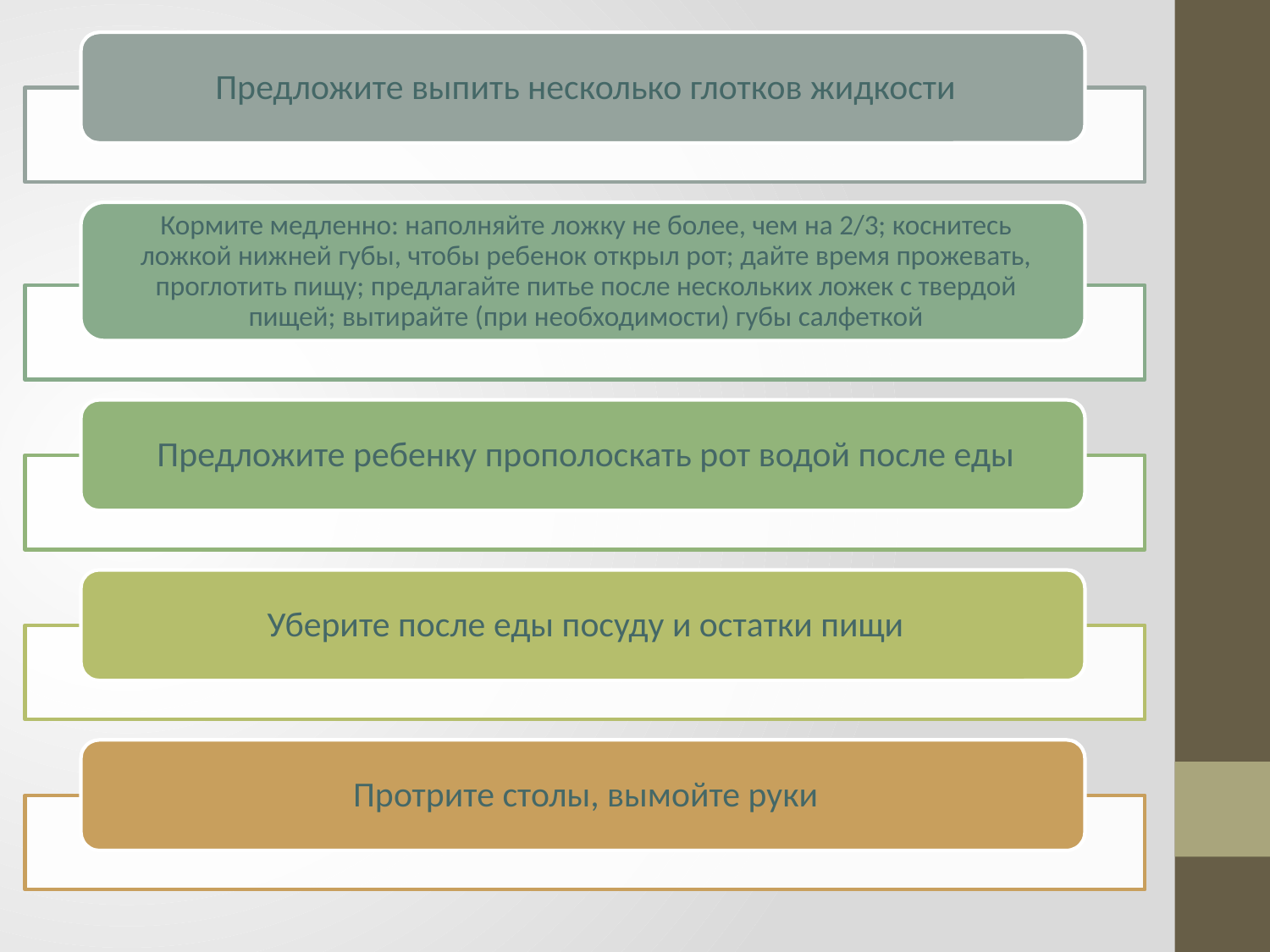

Предложите выпить несколько глотков жидкости
Кормите медленно: наполняйте ложку не более, чем на 2/3; коснитесь ложкой нижней губы, чтобы ребенок открыл рот; дайте время прожевать, проглотить пищу; предлагайте питье после нескольких ложек с твердой пищей; вытирайте (при необходимости) губы салфеткой
Предложите ребенку прополоскать рот водой после еды
Уберите после еды посуду и остатки пищи
Протрите столы, вымойте руки